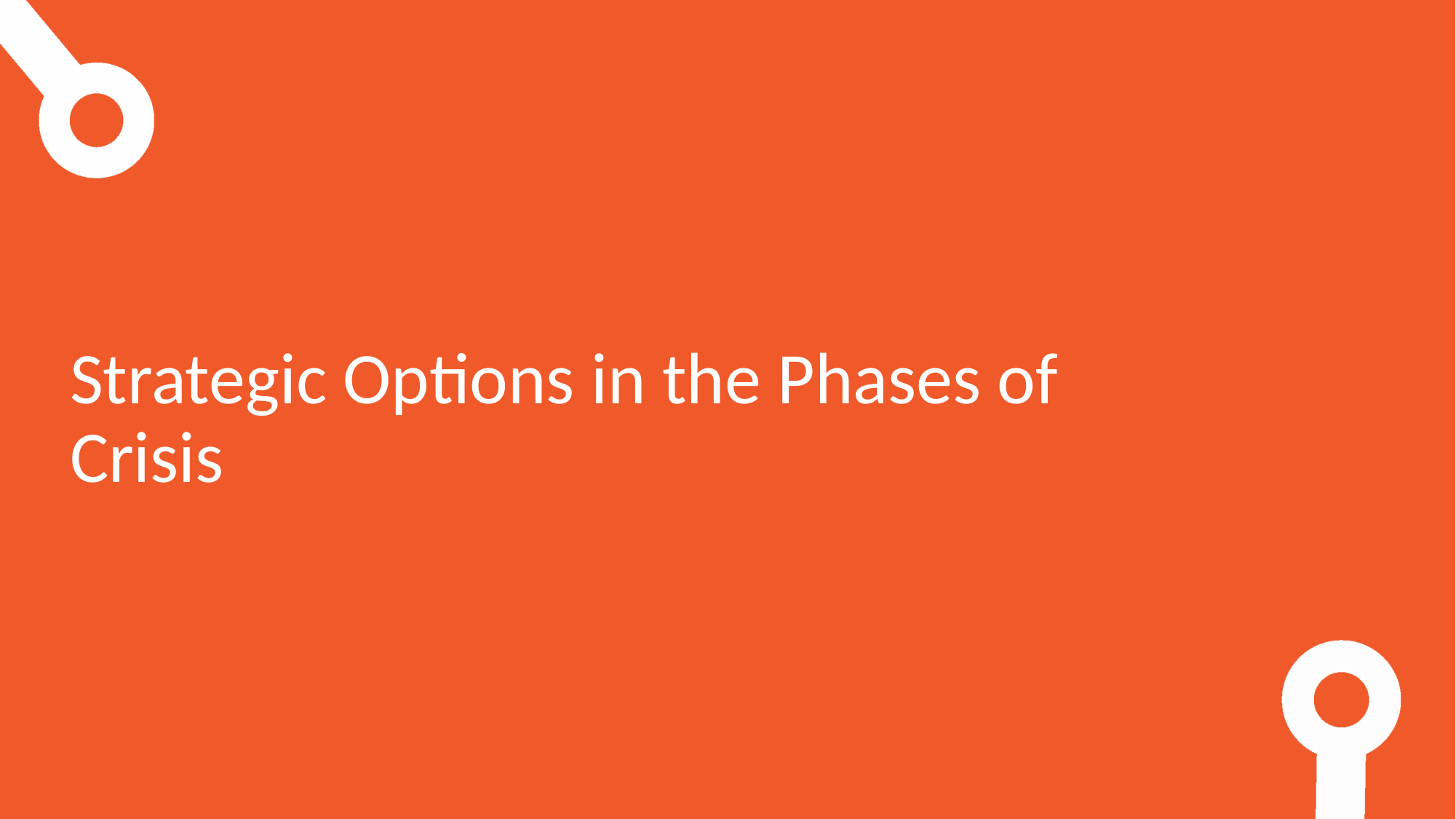

Strategic Options in the Phases of  Crisis